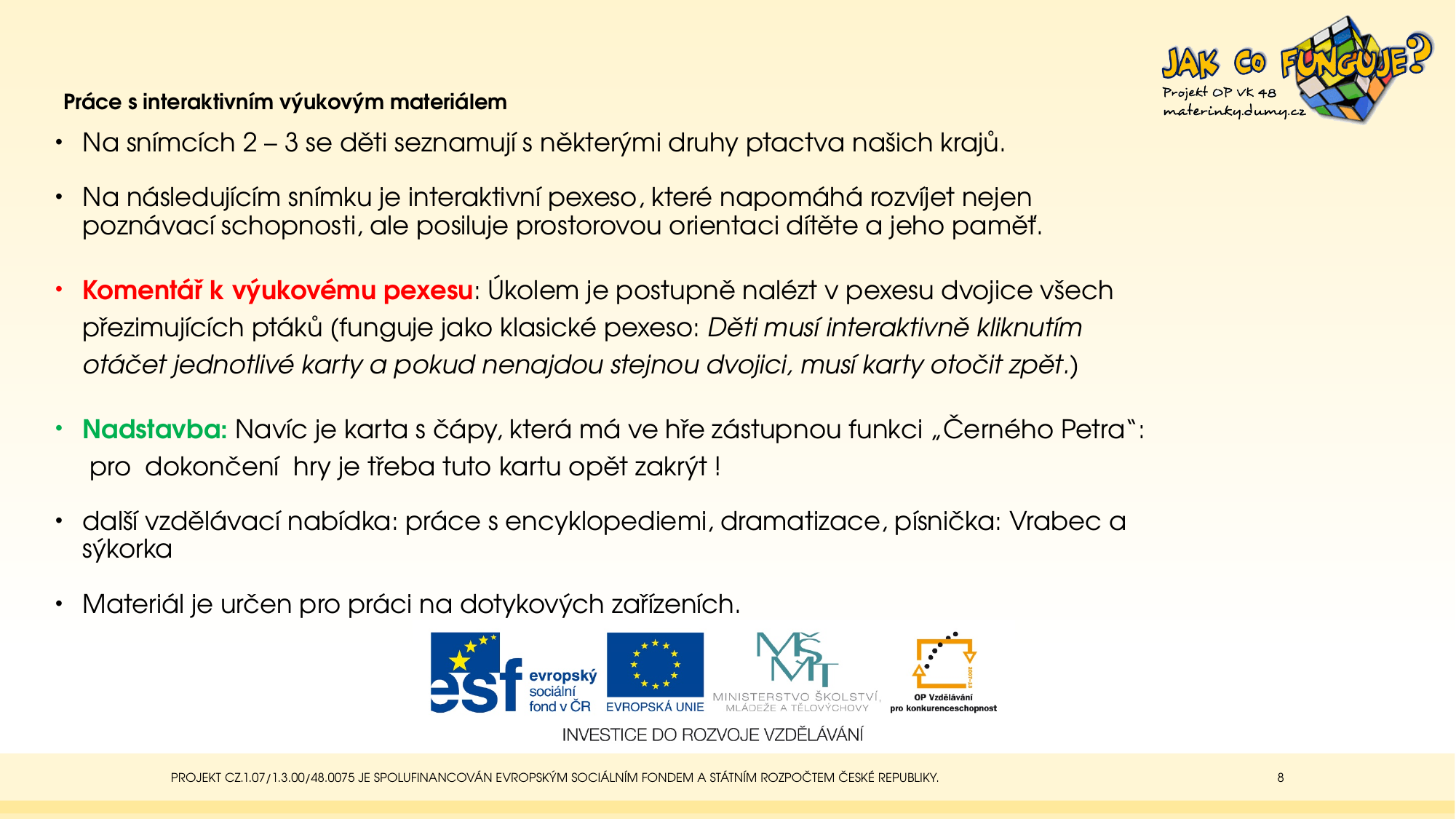

# Práce s interaktivním výukovým materiálem
Na snímcích 2 – 3 se děti seznamují s některými druhy ptactva našich krajů.
Na následujícím snímku je interaktivní pexeso, které napomáhá rozvíjet nejen poznávací schopnosti, ale posiluje prostorovou orientaci dítěte a jeho paměť.
Komentář k výukovému pexesu: Úkolem je postupně nalézt v pexesu dvojice všech přezimujících ptáků (funguje jako klasické pexeso: Děti musí interaktivně kliknutím otáčet jednotlivé karty a pokud nenajdou stejnou dvojici, musí karty otočit zpět.)
Nadstavba: Navíc je karta s čápy, která má ve hře zástupnou funkci „Černého Petra“:  pro  dokončení  hry je třeba tuto kartu opět zakrýt !
další vzdělávací nabídka: práce s encyklopediemi, dramatizace, písnička: Vrabec a sýkorka
Materiál je určen pro práci na dotykových zařízeních.

Projekt CZ.1.07/1.3.00/48.0075 je spolufinancován Evropským sociálním fondem a státním rozpočtem České republiky.
8